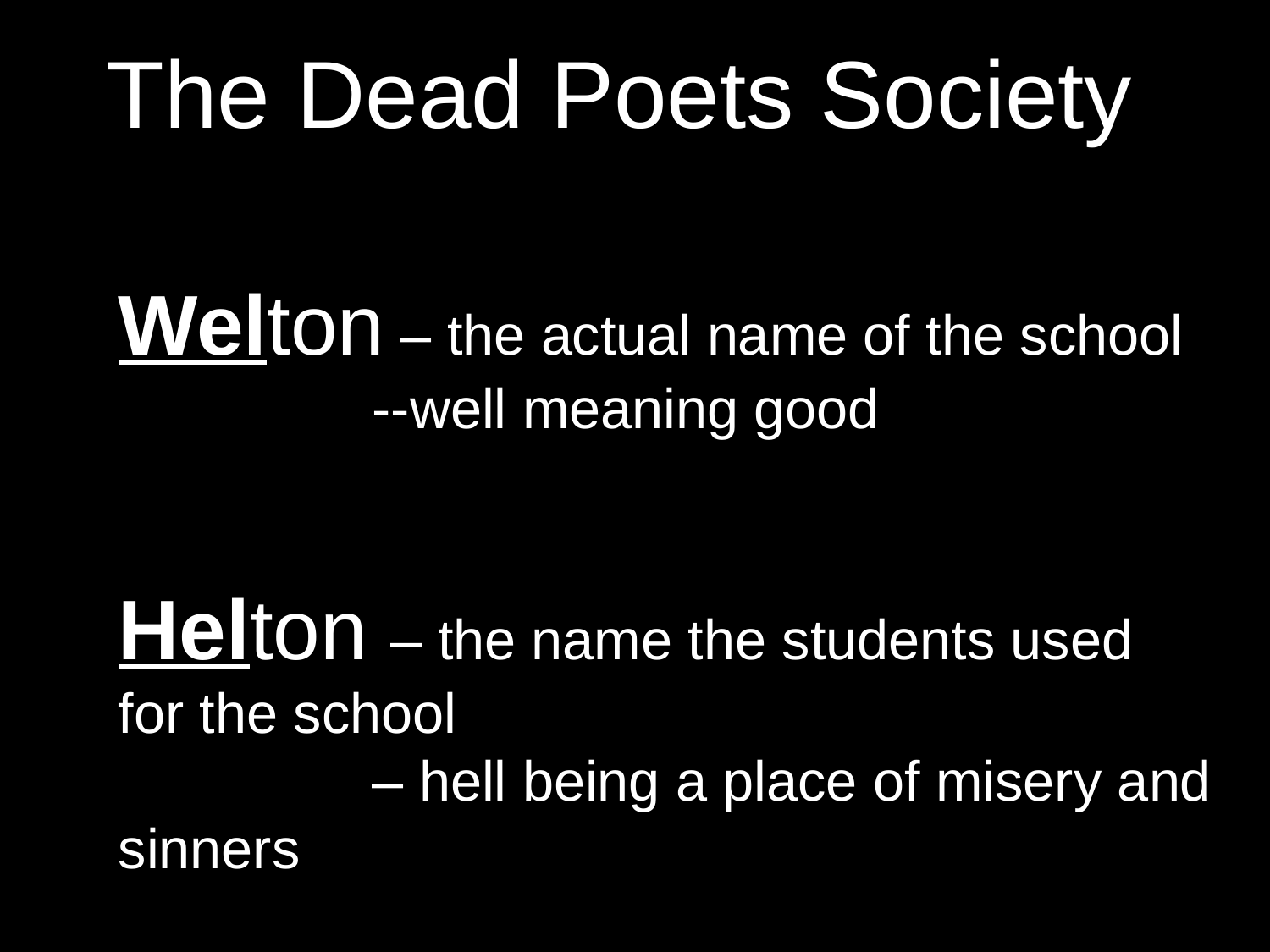

The Dead Poets Society
Welton – the actual name of the school
		--well meaning good

Helton – the name the students used for the school
		– hell being a place of misery and sinners